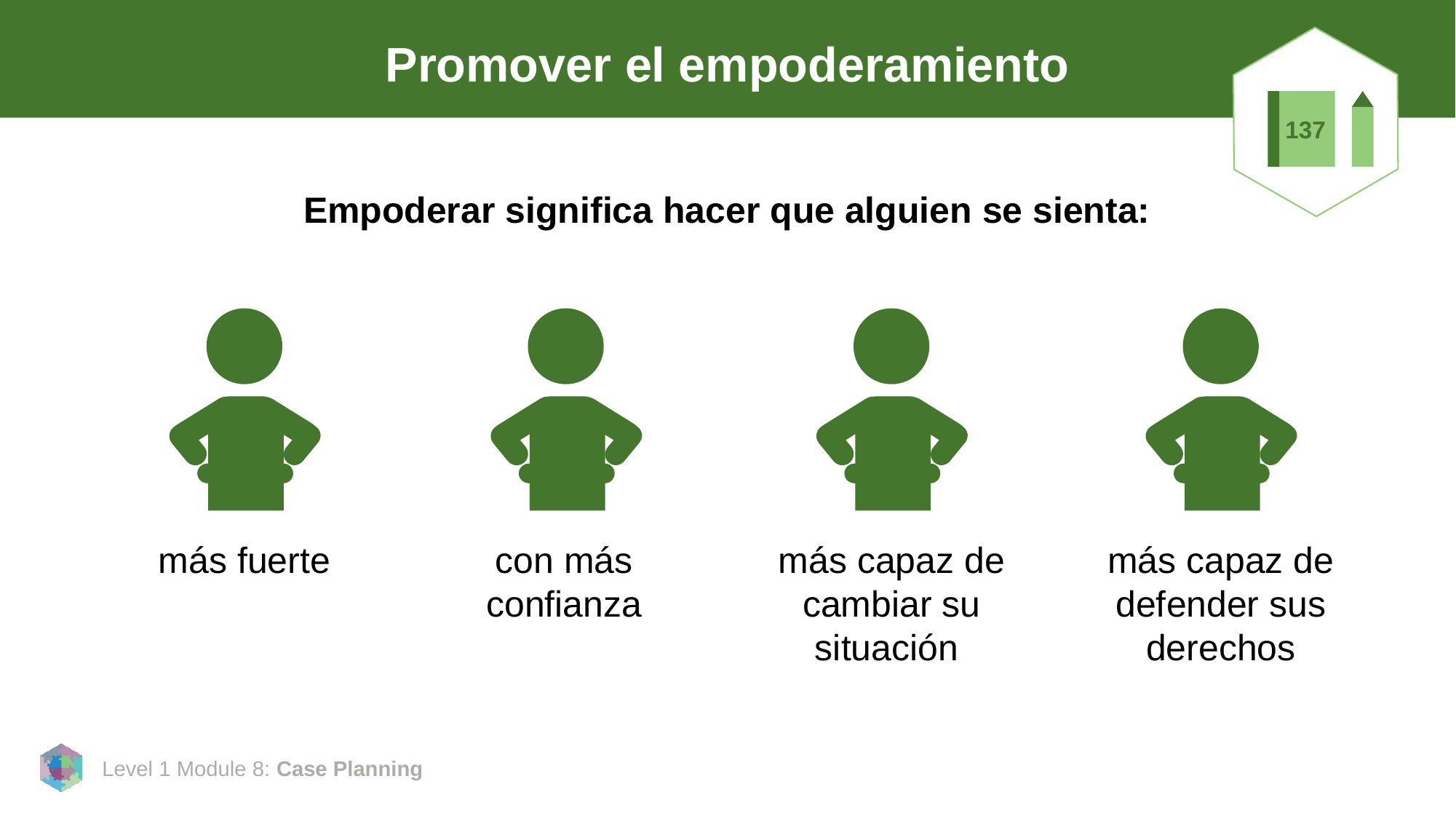

# Promover el empoderamiento

137

Empoderar significa hacer que alguien se sienta:

más fuerte
con más confianza
más capaz de cambiar su situación
más capaz de defender sus derechos